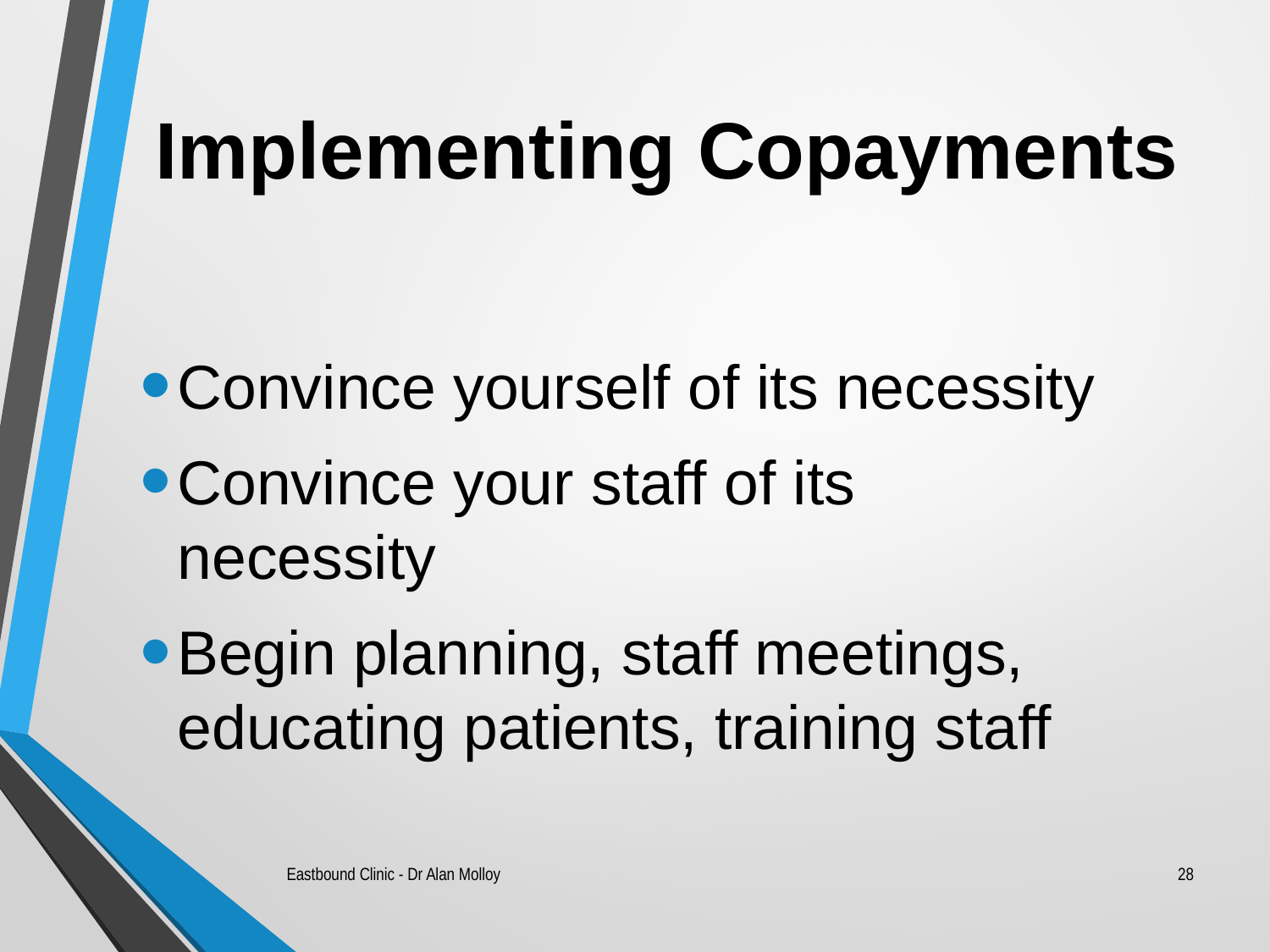

# Implementing Copayments
Convince yourself of its necessity
Convince your staff of its necessity
Begin planning, staff meetings, educating patients, training staff
Eastbound Clinic - Dr Alan Molloy
28